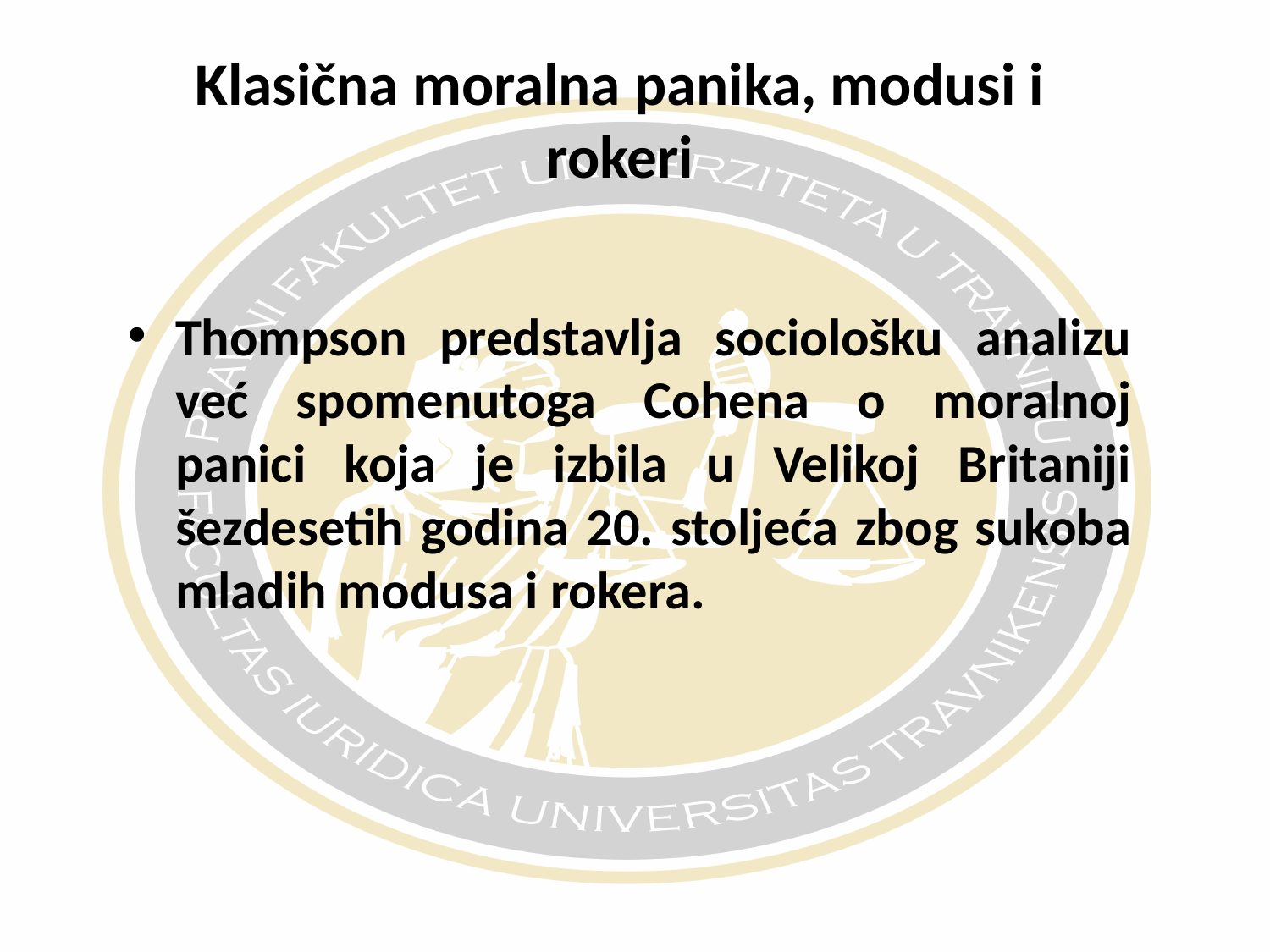

# Klasična moralna panika, modusi i rokeri

Thompson predstavlja sociološku analizu već spomenutoga Cohena o moralnoj panici koja je izbila u Velikoj Britaniji šezdesetih godina 20. stoljeća zbog sukoba mladih modusa i rokera.